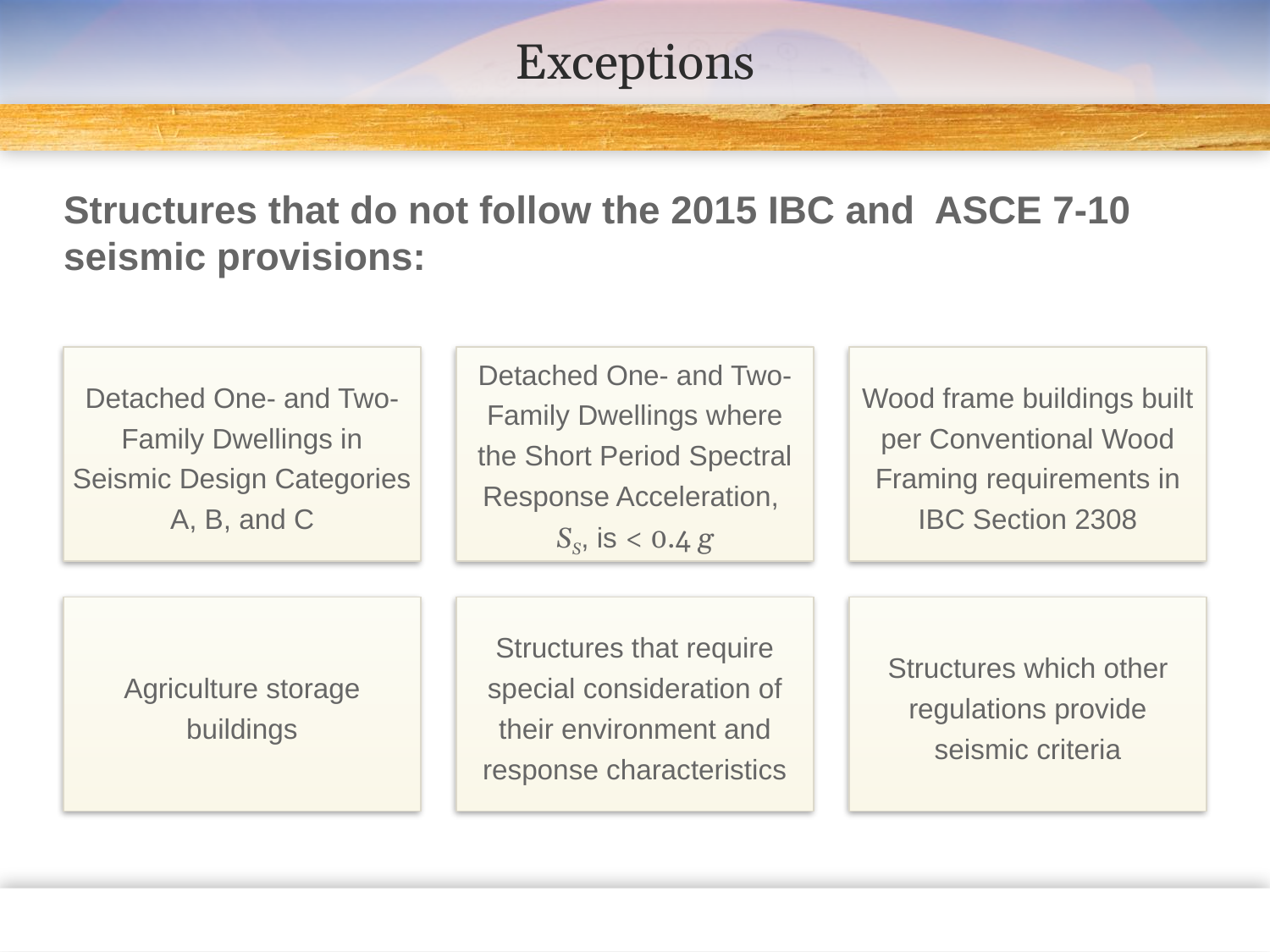

# Exceptions
Structures that do not follow the 2015 IBC and  ASCE 7-10 seismic provisions:
Detached One- and Two-Family Dwellings in Seismic Design Categories A, B, and C
Detached One- and Two-Family Dwellings where the Short Period Spectral Response Acceleration,
SS, is < 0.4 g
Wood frame buildings built per Conventional Wood Framing requirements in IBC Section 2308
Agriculture storage buildings
Structures that require special consideration of their environment and response characteristics
Structures which other regulations provide seismic criteria